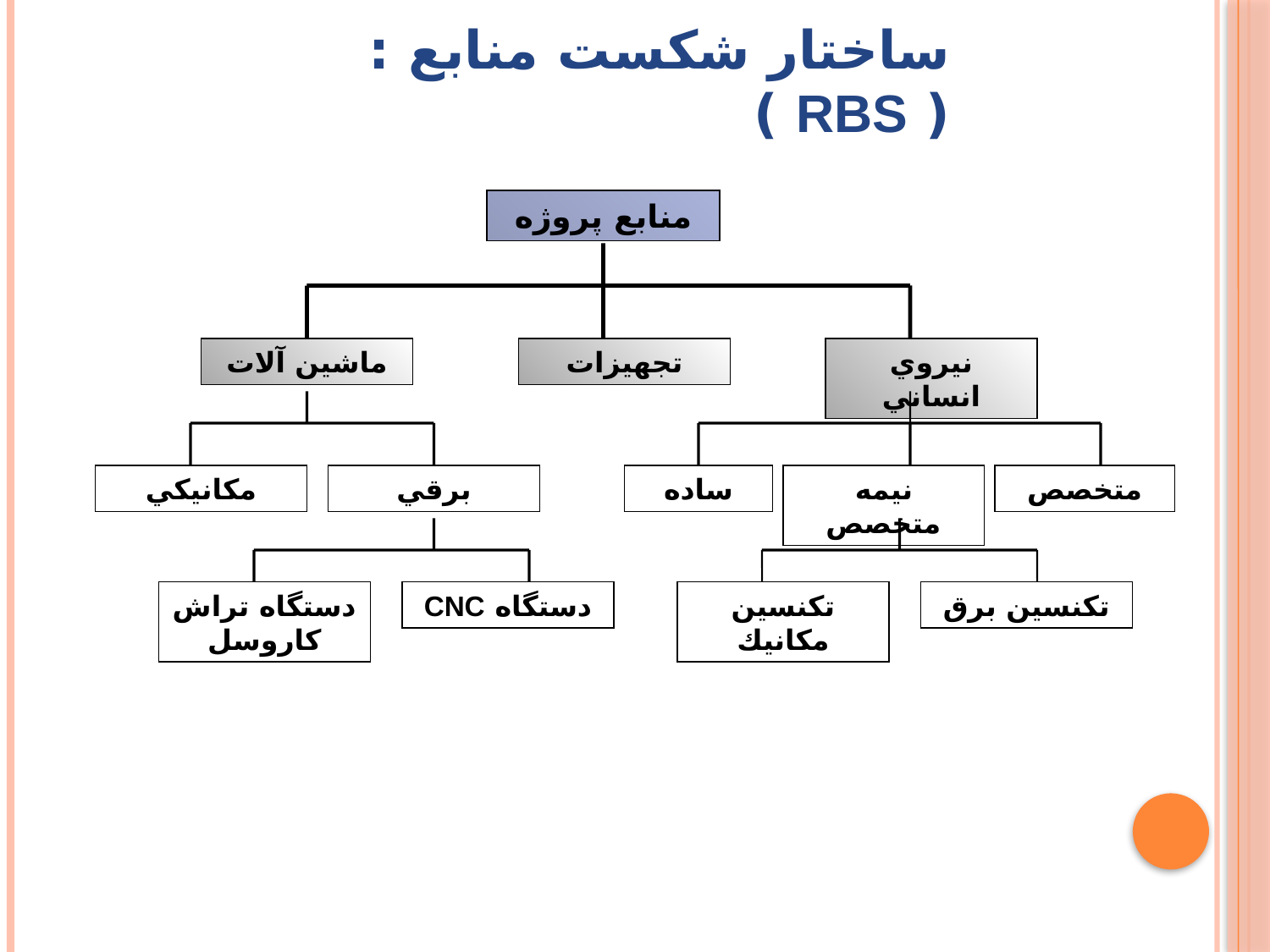

ساختار شكست منابع : ( RBS )
منابع پروژه

ماشين آلات
تجهيزات
نيروي انساني

مكانيكي
برقي
ساده
نيمه متخصص
متخصص

دستگاه تراش كاروسل
دستگاه CNC
تكنسين مكانيك
تكنسين برق